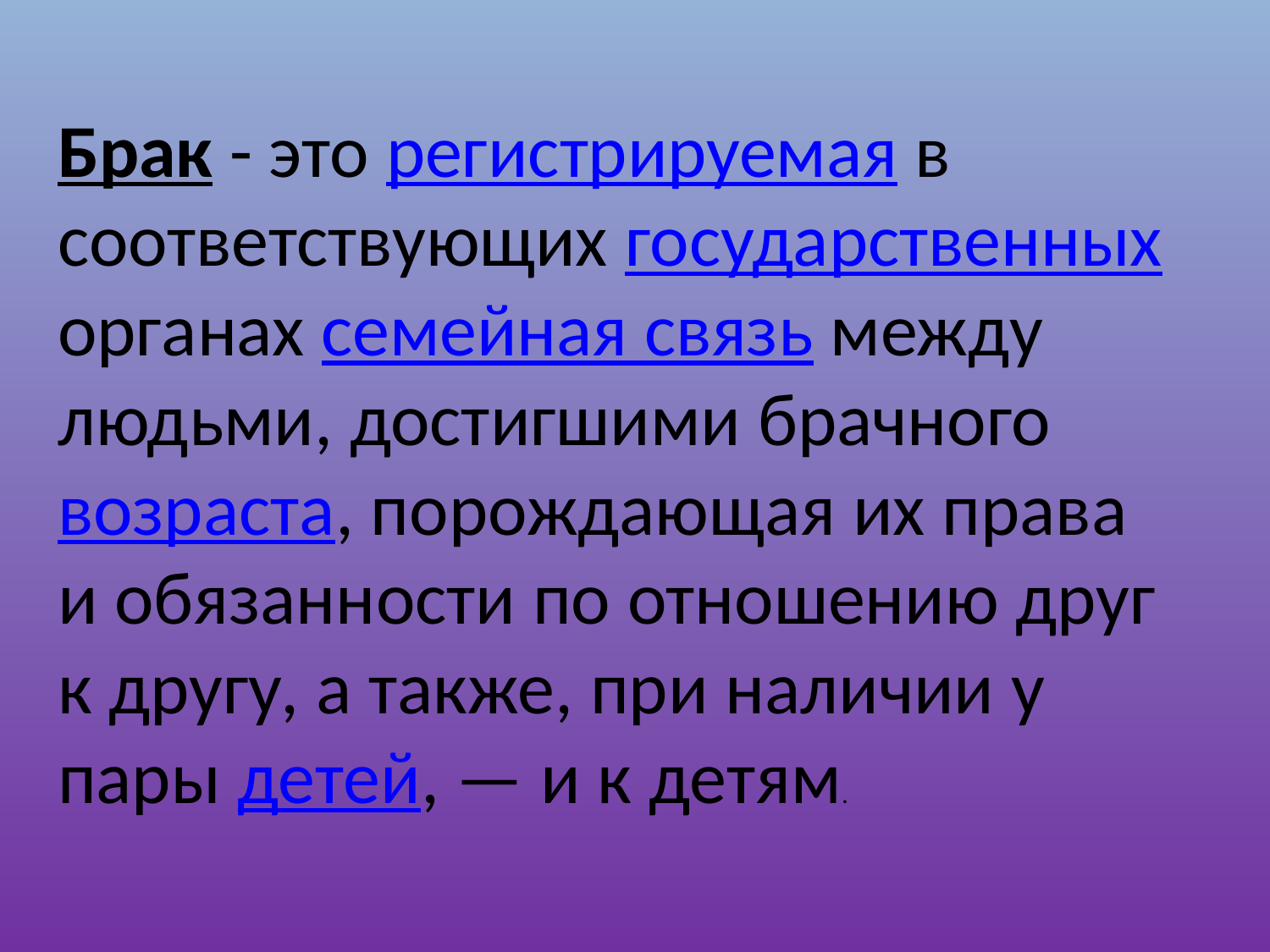

Брак - это регистрируемая в соответствующих государственных органах семейная связь между людьми, достигшими брачного возраста, порождающая их права и обязанности по отношению друг к другу, а также, при наличии у пары детей, — и к детям.